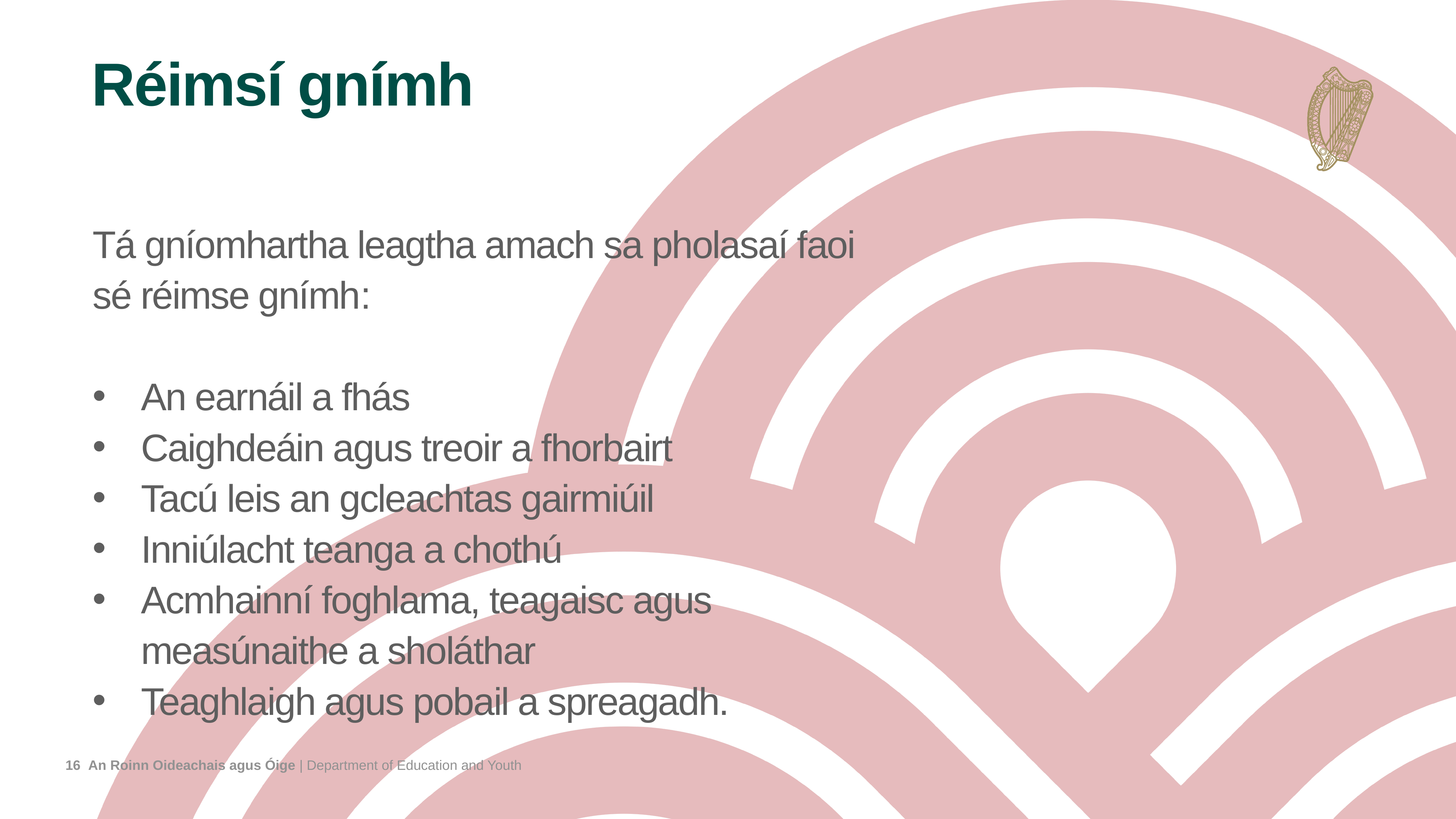

# Réimsí gnímh
Tá gníomhartha leagtha amach sa pholasaí faoi sé réimse gnímh:

An earnáil a fhás
Caighdeáin agus treoir a fhorbairt
Tacú leis an gcleachtas gairmiúil
Inniúlacht teanga a chothú
Acmhainní foghlama, teagaisc agus measúnaithe a sholáthar
Teaghlaigh agus pobail a spreagadh.